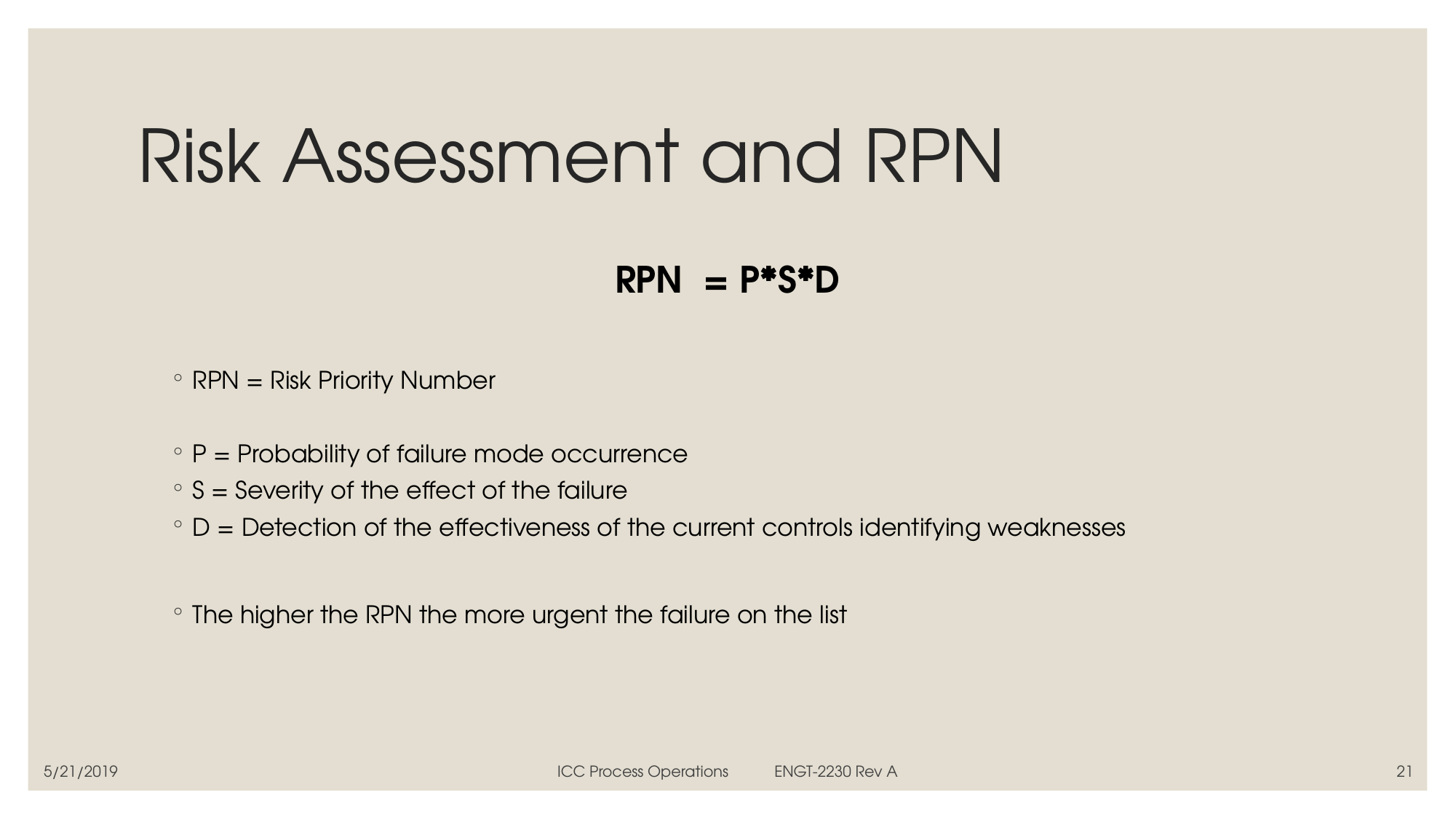

# Risk Assessment and RPN
RPN  = P*S*D

RPN = Risk Priority Number

P = Probability of failure mode occurrence
S = Severity of the effect of the failure
D = Detection of the effectiveness of the current controls identifying weaknesses

The higher the RPN the more urgent the failure on the list
5/21/2019
ICC Process Operations           ENGT-2230 Rev A
21